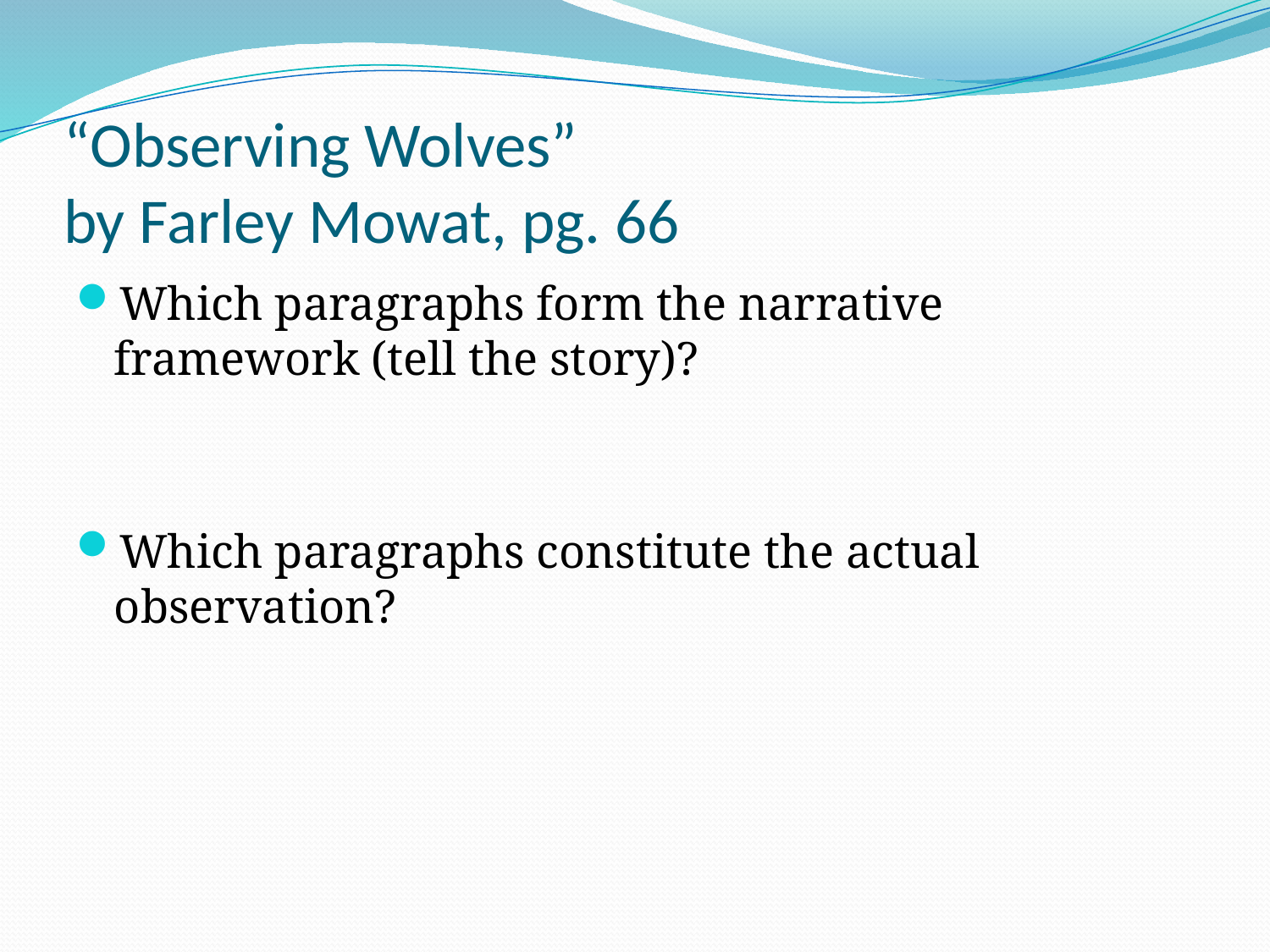

# “Observing Wolves” by Farley Mowat, pg. 66
Which paragraphs form the narrative framework (tell the story)?

Which paragraphs constitute the actual observation?